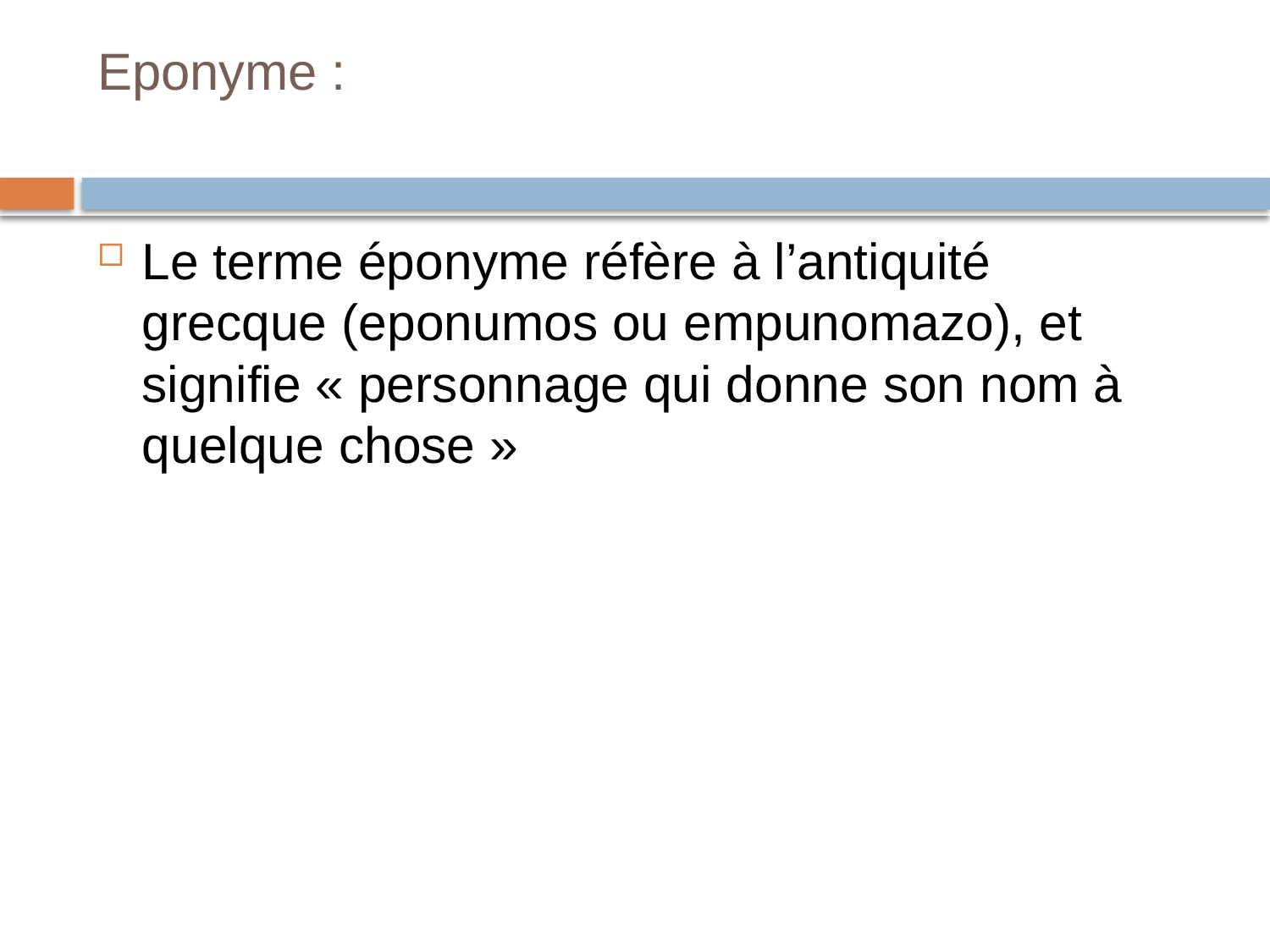

# Eponyme :
Le terme éponyme réfère à l’antiquité  grecque (eponumos ou empunomazo), et signifie « personnage qui donne son nom à quelque chose »